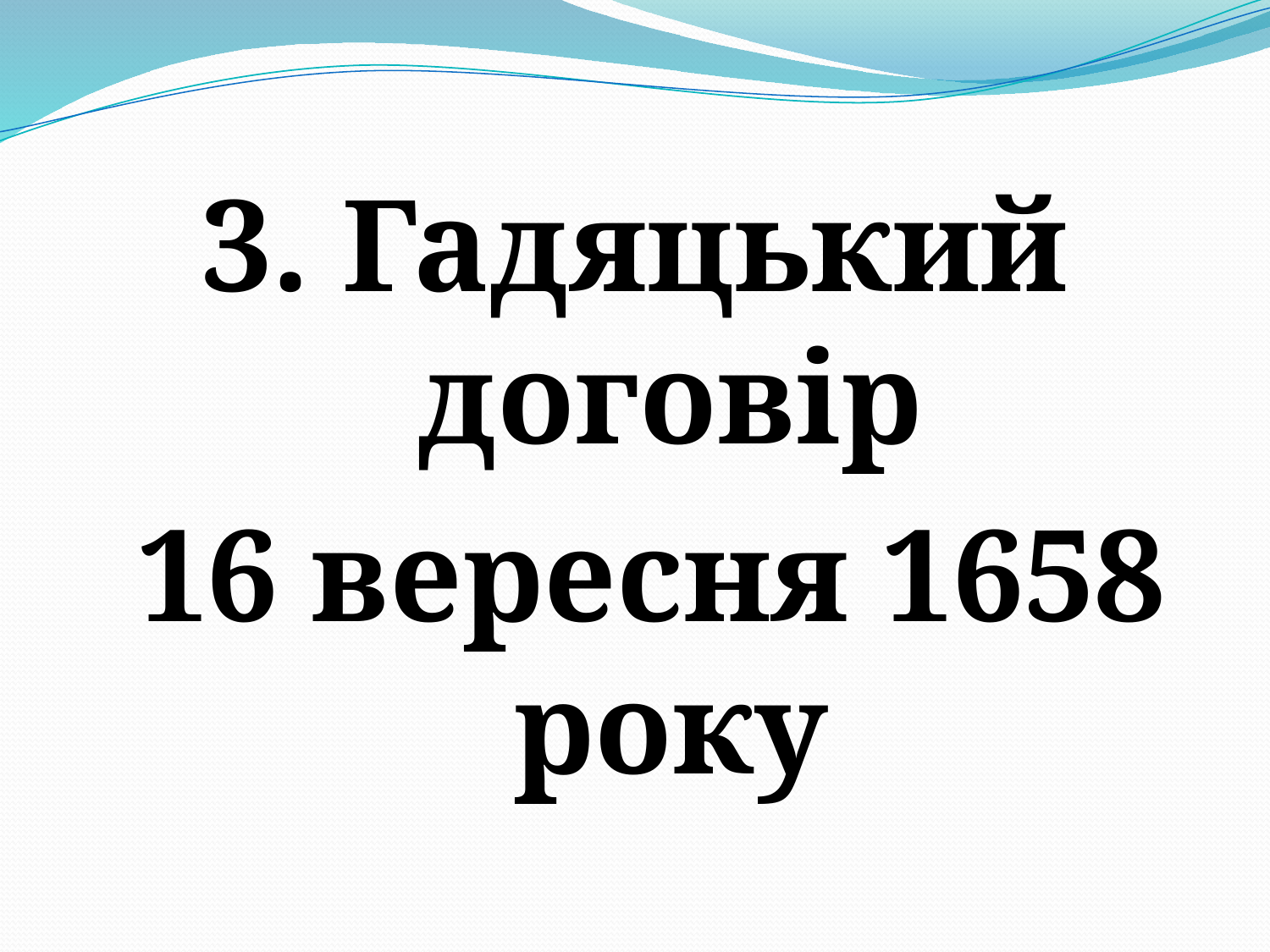

3. Гадяцький договір
 16 вересня 1658 року